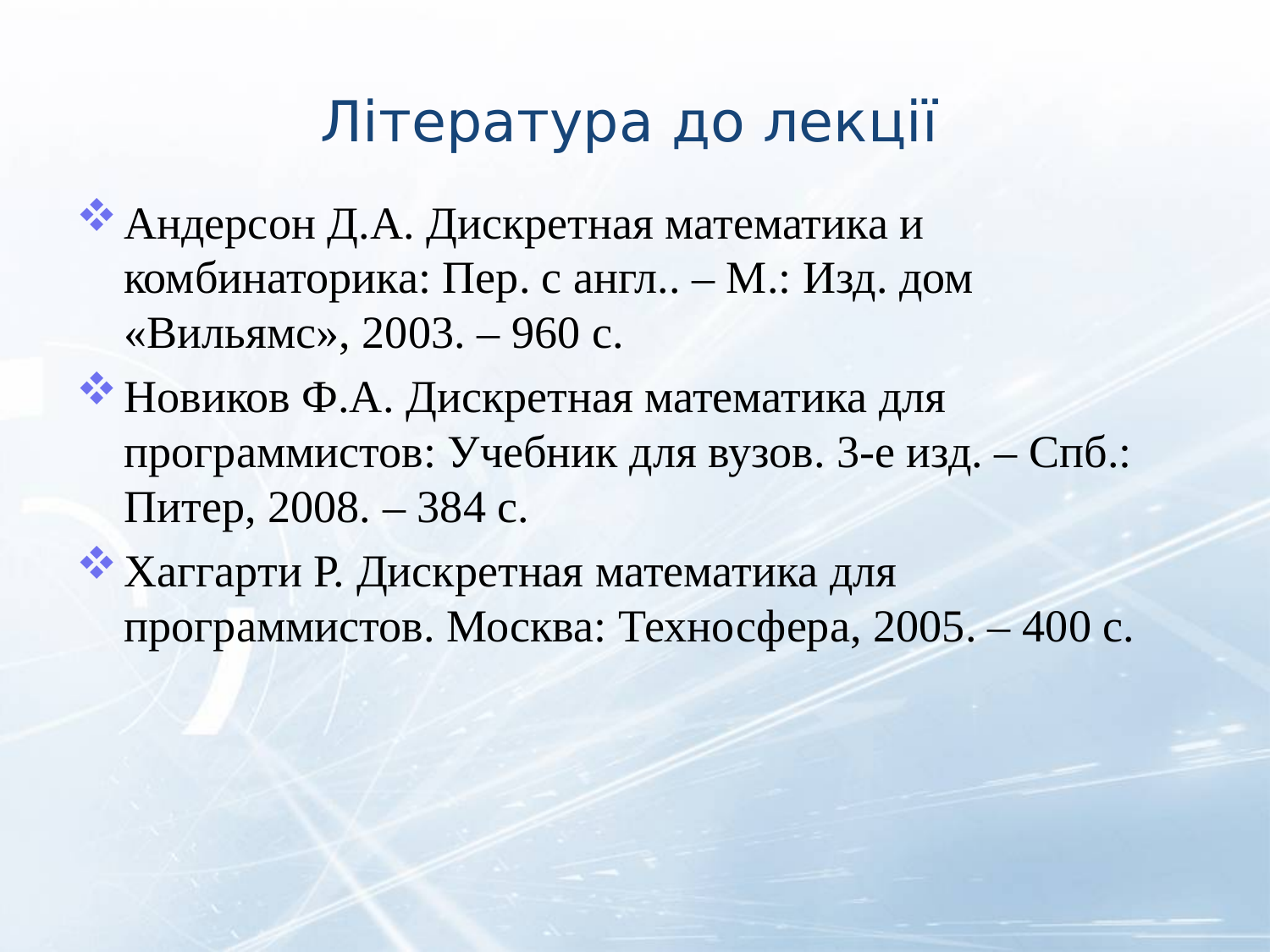

# Література до лекції
Андерсон Д.А. Дискретная математика и комбинаторика: Пер. с англ.. – М.: Изд. дом «Вильямс», 2003. – 960 с.
Новиков Ф.А. Дискретная математика для программистов: Учебник для вузов. 3-е изд. – Спб.: Питер, 2008. – 384 с.
Хаггарти Р. Дискретная математика для программистов. Москва: Техносфера, 2005. – 400 с.